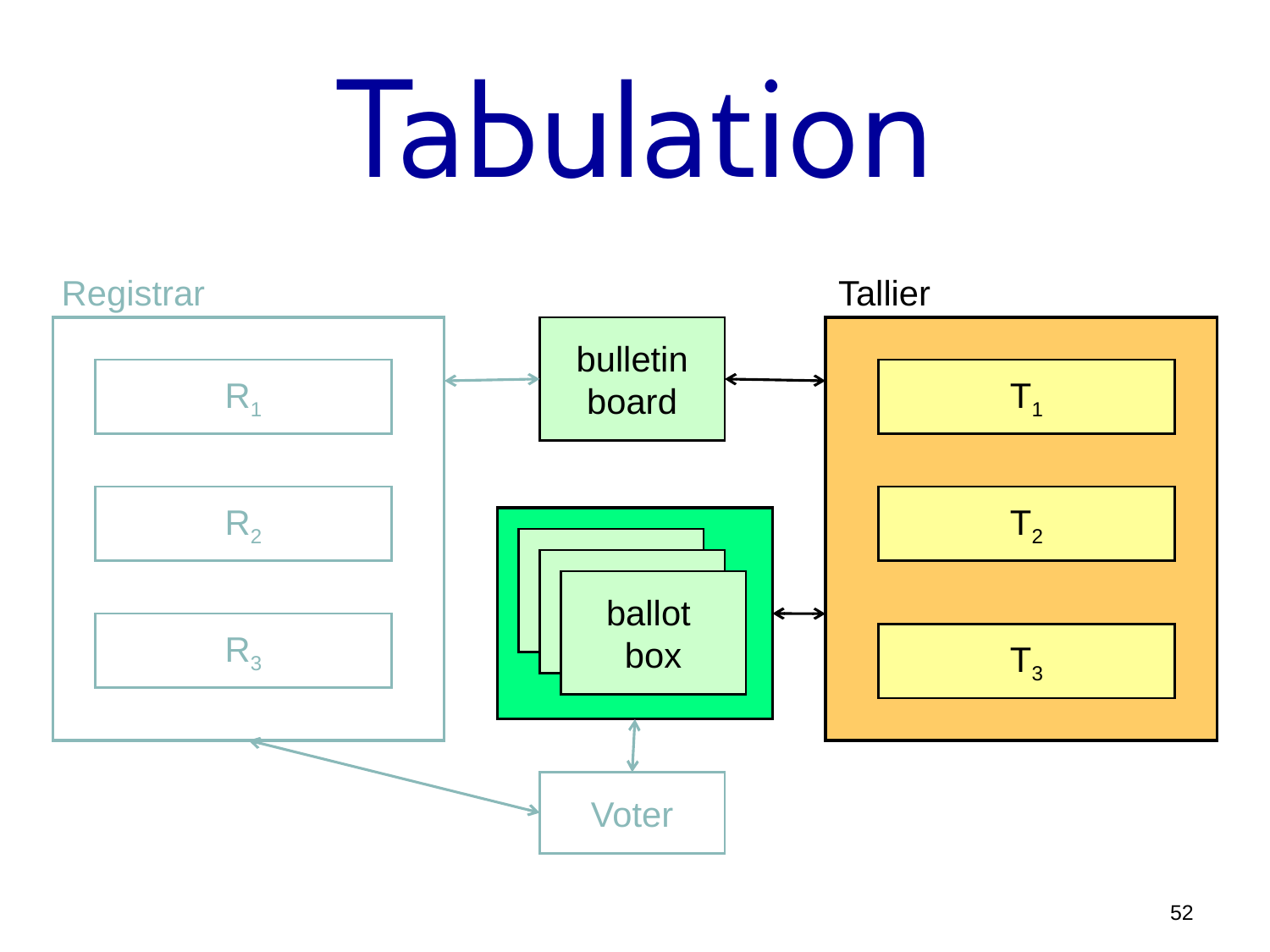

# Tabulation
Registrar
Tallier

bulletin
board

R1
T1
R2
T2

ballot
box
ballot
box
ballot
box
R3
T3
Voter
52